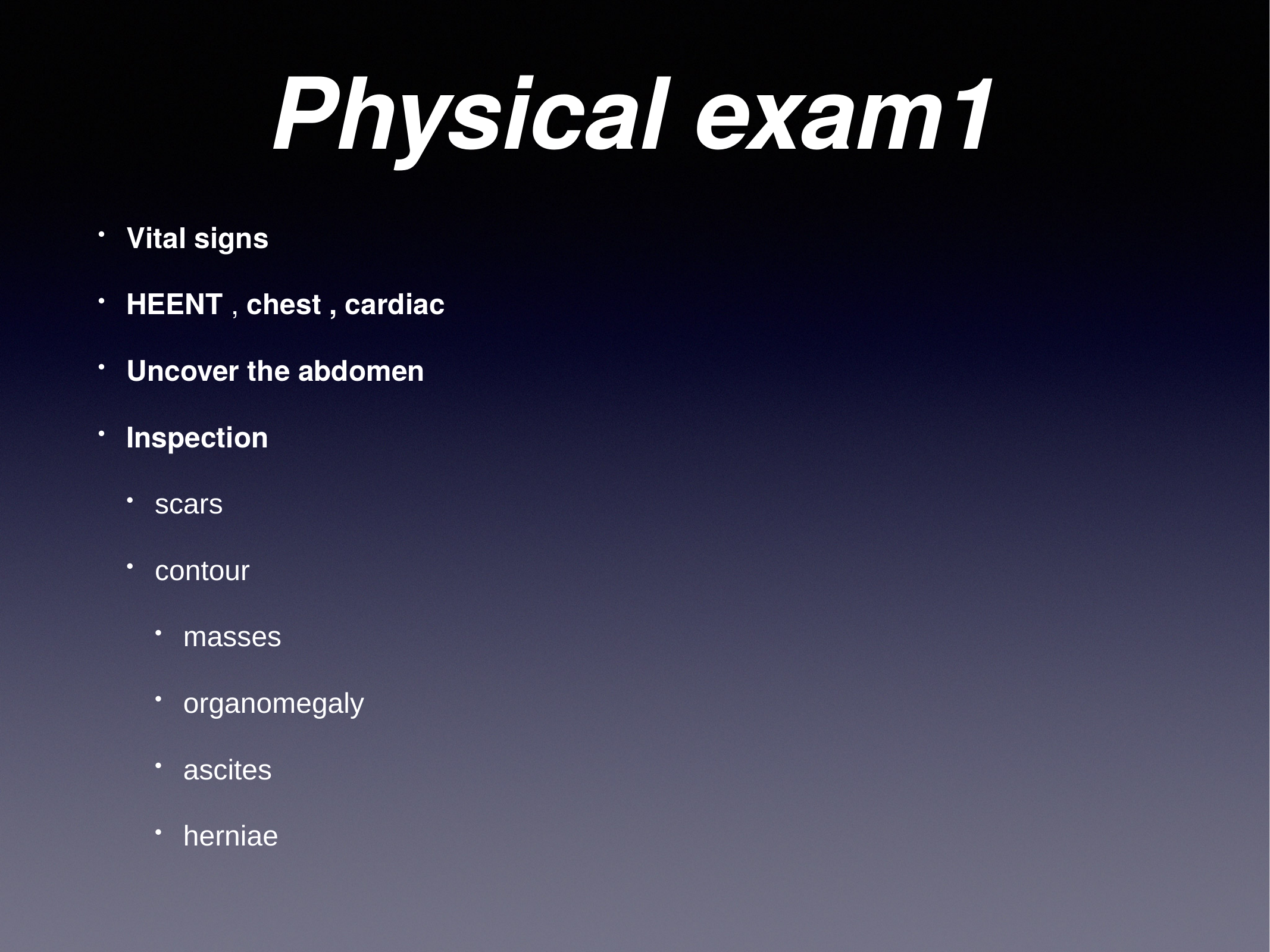

# Physical exam1
Vital signs
HEENT , chest , cardiac
Uncover the abdomen
Inspection
scars
contour
masses
organomegaly
ascites
herniae